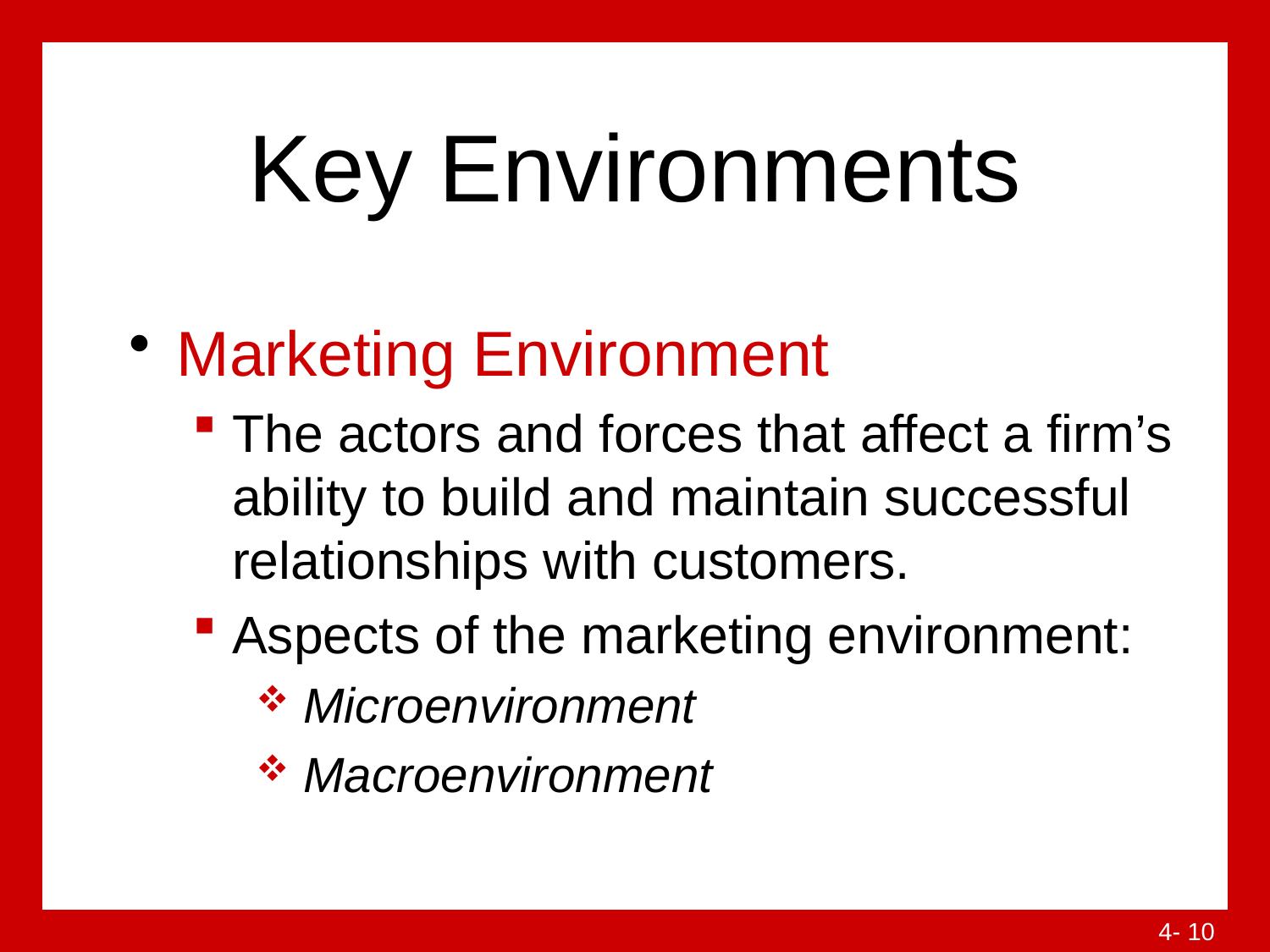

# Key Environments
Marketing Environment
The actors and forces that affect a firm’s ability to build and maintain successful relationships with customers.
Aspects of the marketing environment:
 Microenvironment
 Macroenvironment
4- 10